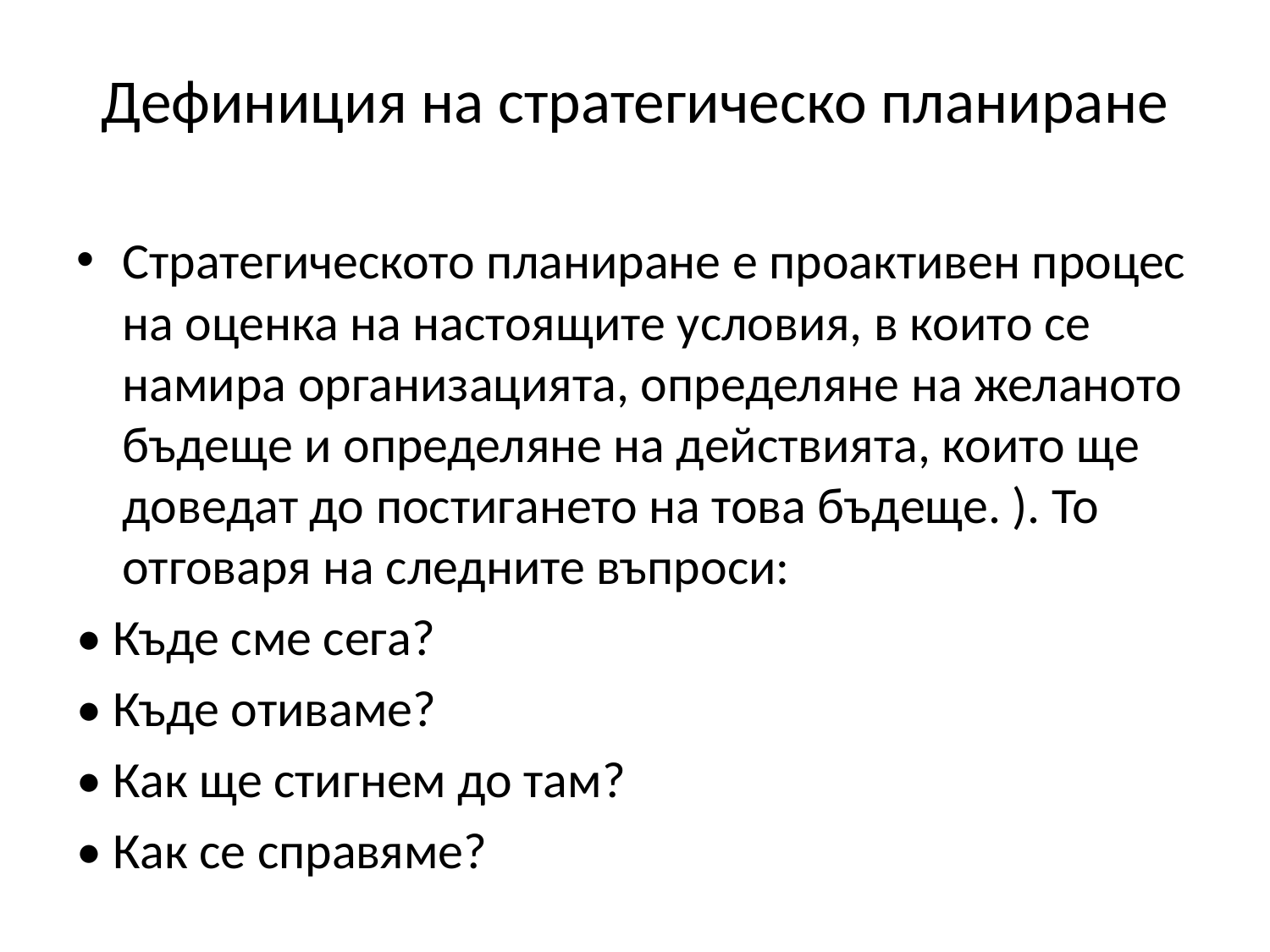

# Дефиниция на стратегическо планиране
Стратегическото планиране е проактивен процес на оценка на настоящите условия, в които се намира организацията, определяне на желаното бъдеще и определяне на действията, които ще доведат до постигането на това бъдеще. ). То отговаря на следните въпроси:
• Къде сме сега?
• Къде отиваме?
• Как ще стигнем до там?
• Как се справяме?